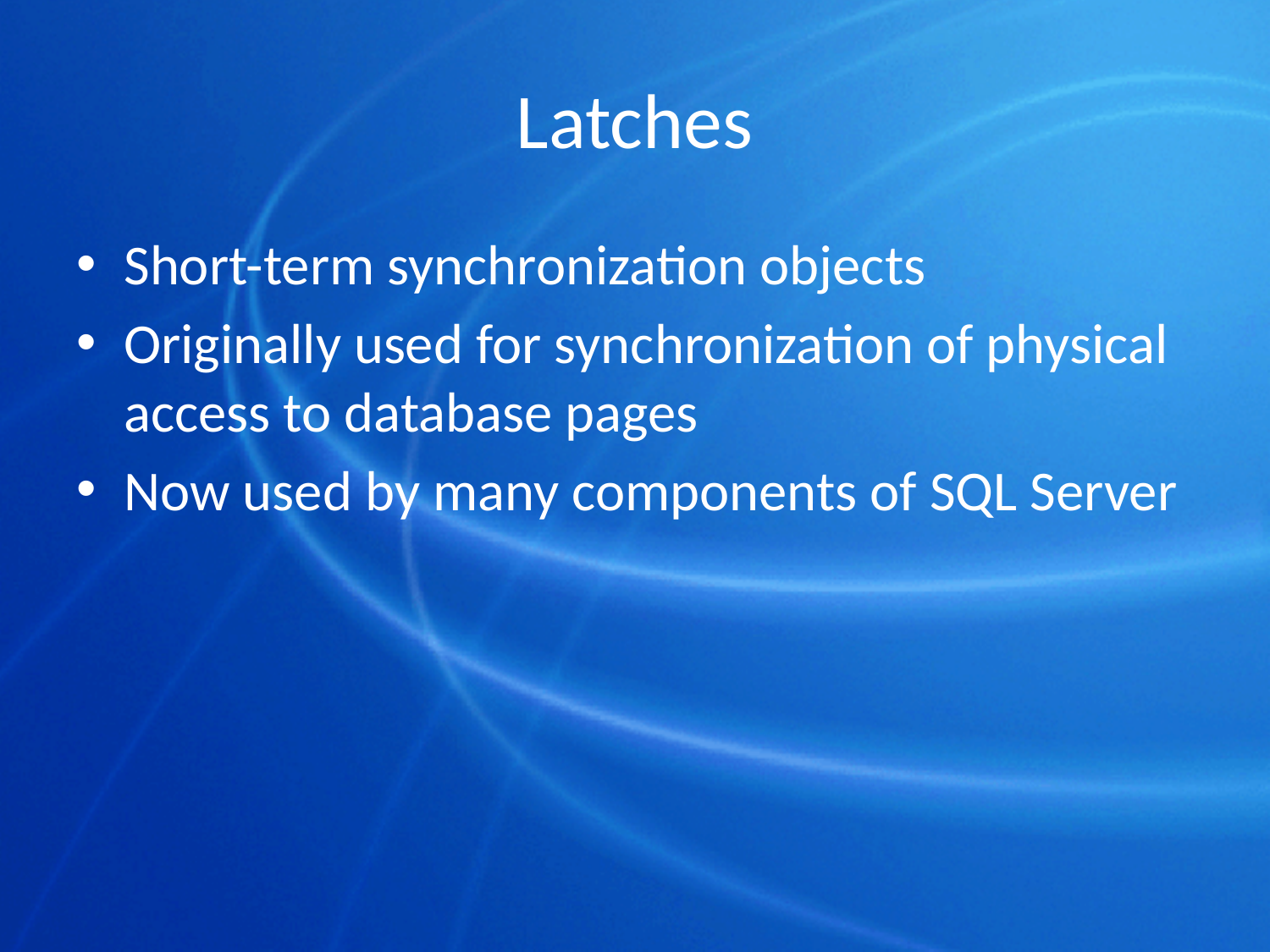

# Latches
Short-term synchronization objects
Originally used for synchronization of physical access to database pages
Now used by many components of SQL Server
13